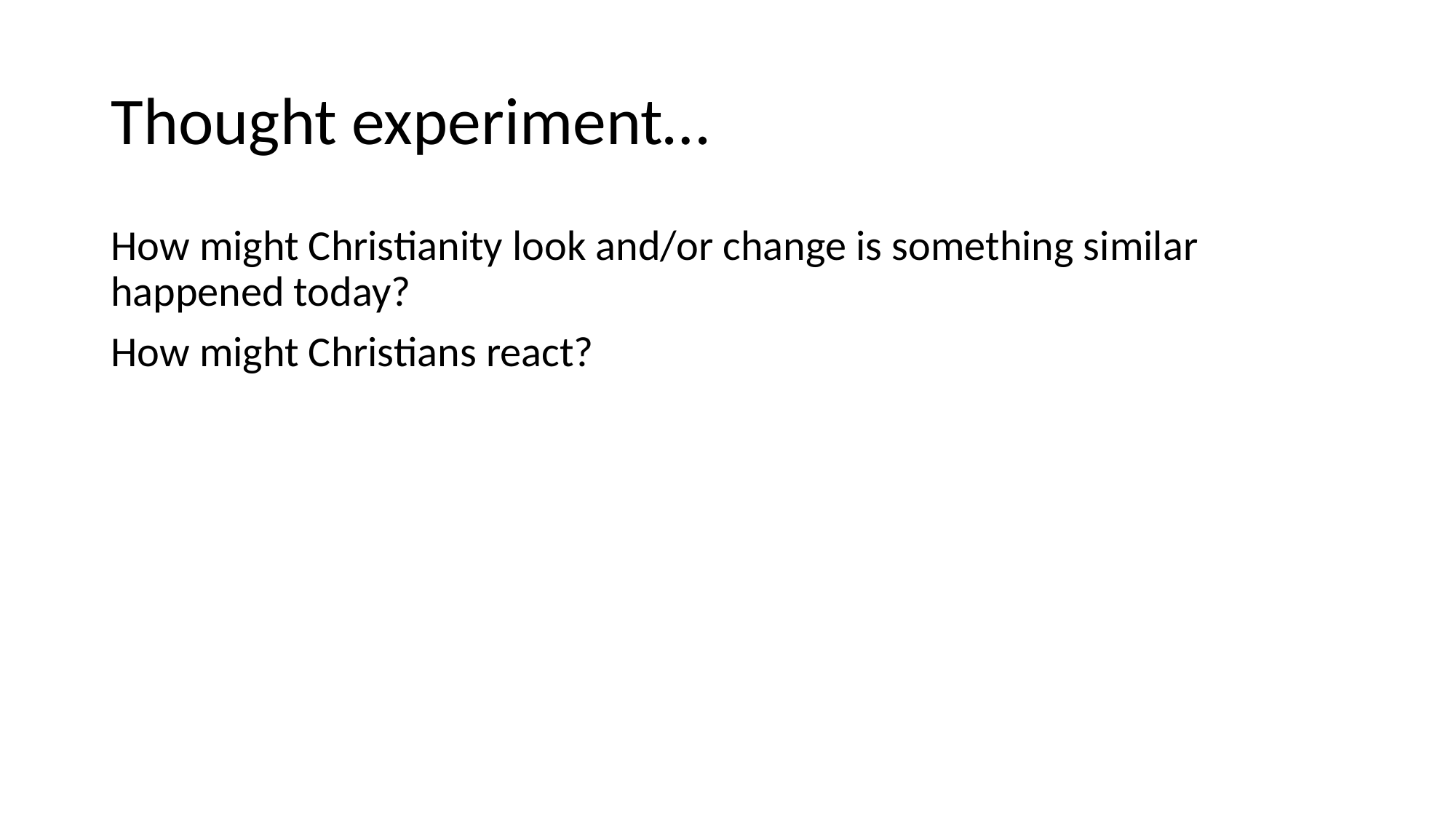

# Thought experiment…
How might Christianity look and/or change is something similar happened today?
How might Christians react?